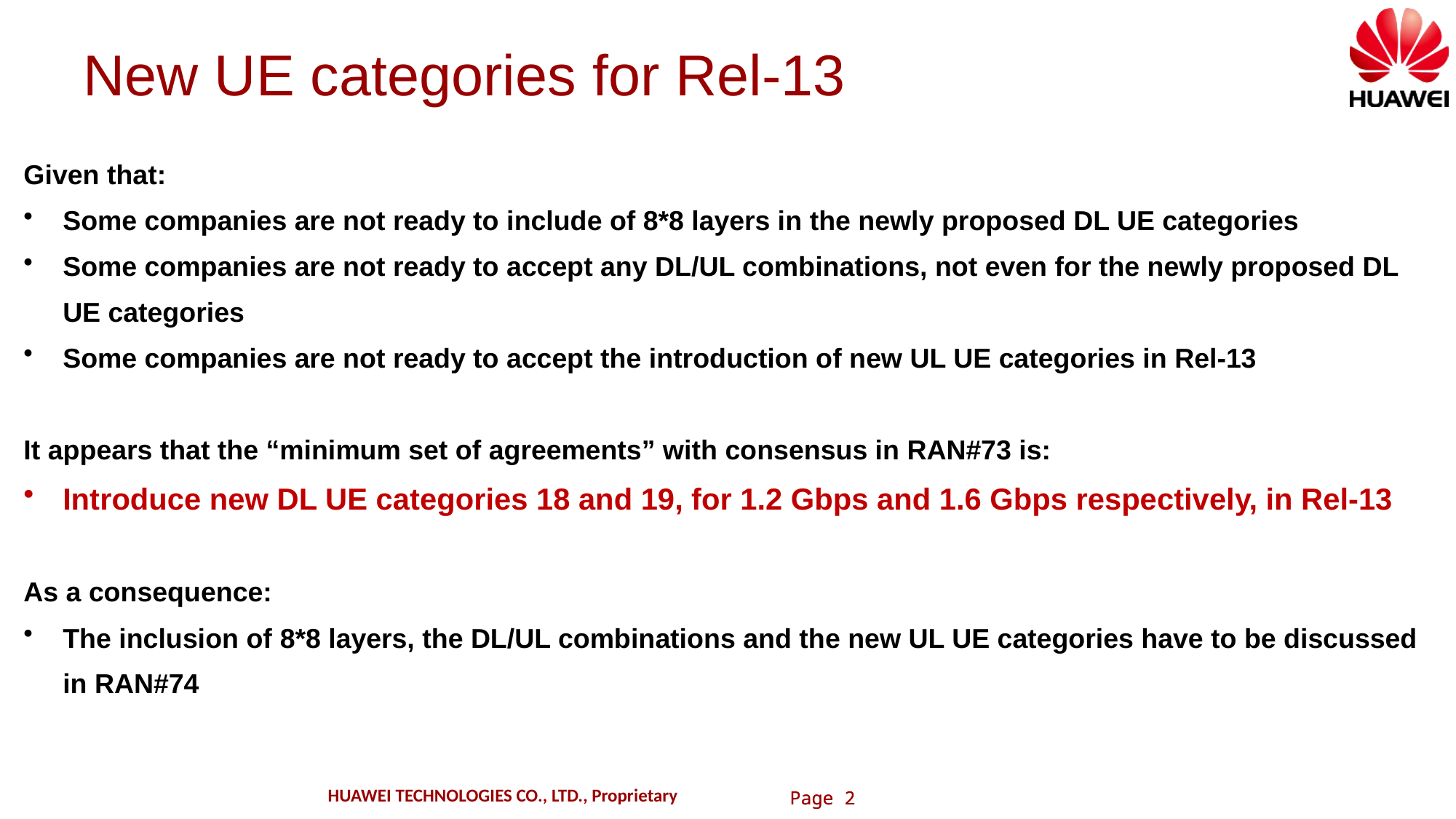

# New UE categories for Rel-13
Given that:
Some companies are not ready to include of 8*8 layers in the newly proposed DL UE categories
Some companies are not ready to accept any DL/UL combinations, not even for the newly proposed DL UE categories
Some companies are not ready to accept the introduction of new UL UE categories in Rel-13

It appears that the “minimum set of agreements” with consensus in RAN#73 is:
Introduce new DL UE categories 18 and 19, for 1.2 Gbps and 1.6 Gbps respectively, in Rel-13

As a consequence:
The inclusion of 8*8 layers, the DL/UL combinations and the new UL UE categories have to be discussed in RAN#74